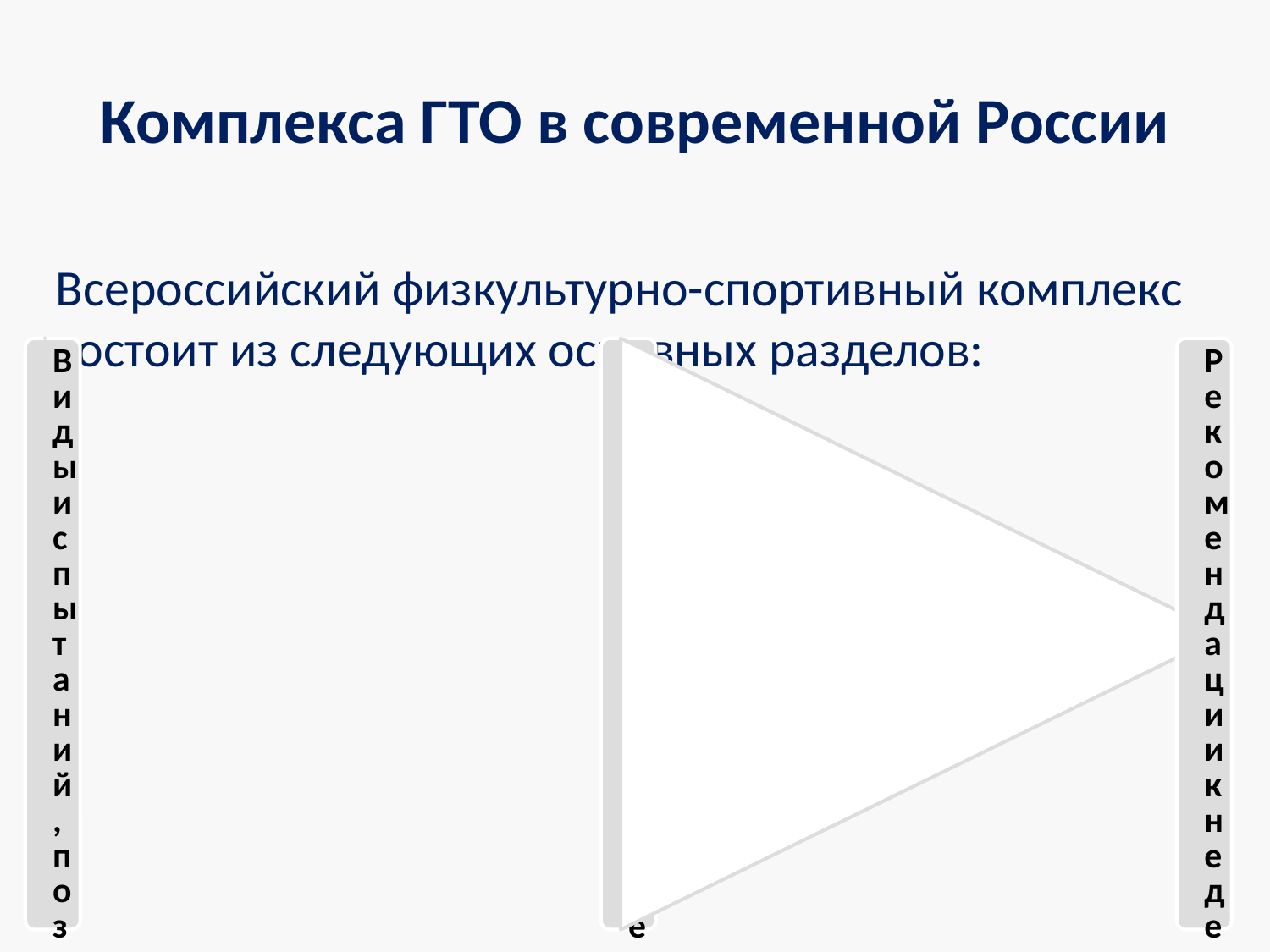

# Комплекса ГТО в современной России
Всероссийский физкультурно-спортивный комплекс состоит из следующих основных разделов: